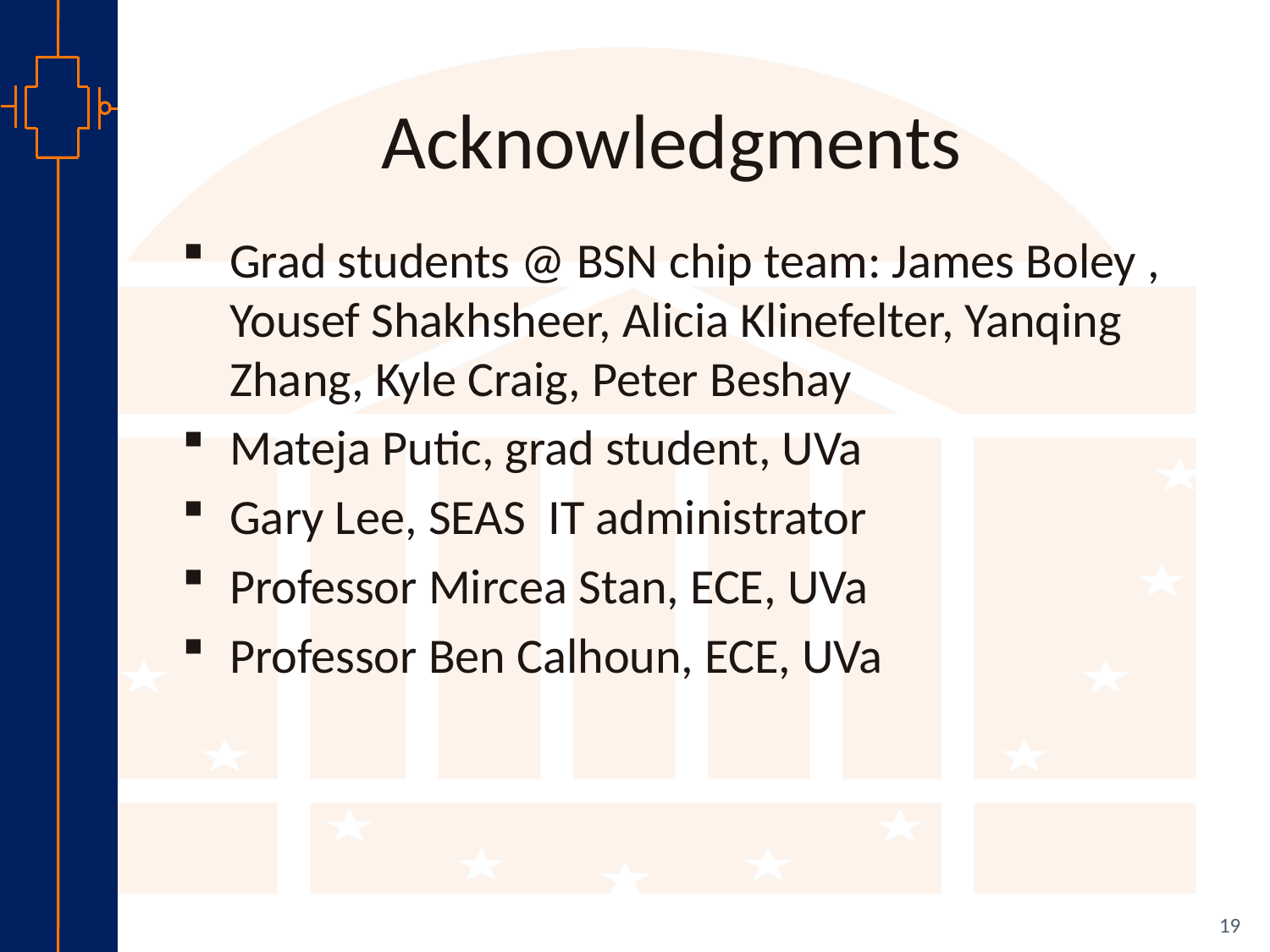

# Acknowledgments
Grad students @ BSN chip team: James Boley , Yousef Shakhsheer, Alicia Klinefelter, Yanqing Zhang, Kyle Craig, Peter Beshay
Mateja Putic, grad student, UVa
Gary Lee, SEAS  IT administrator
Professor Mircea Stan, ECE, UVa
Professor Ben Calhoun, ECE, UVa

19